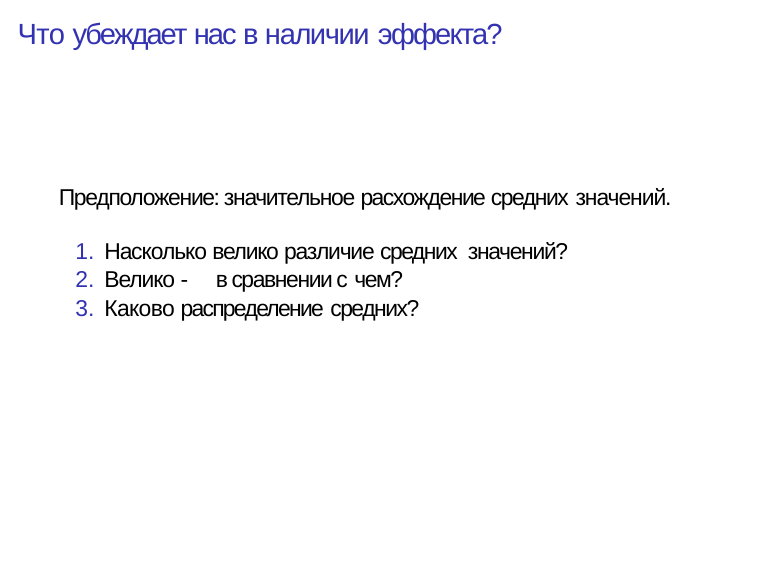

# Что убеждает нас в наличии эффекта?
Предположение: значительное расхождение средних значений.

Насколько велико различие средних значений?
Велико - в сравнении с чем?
Каково распределение средних?